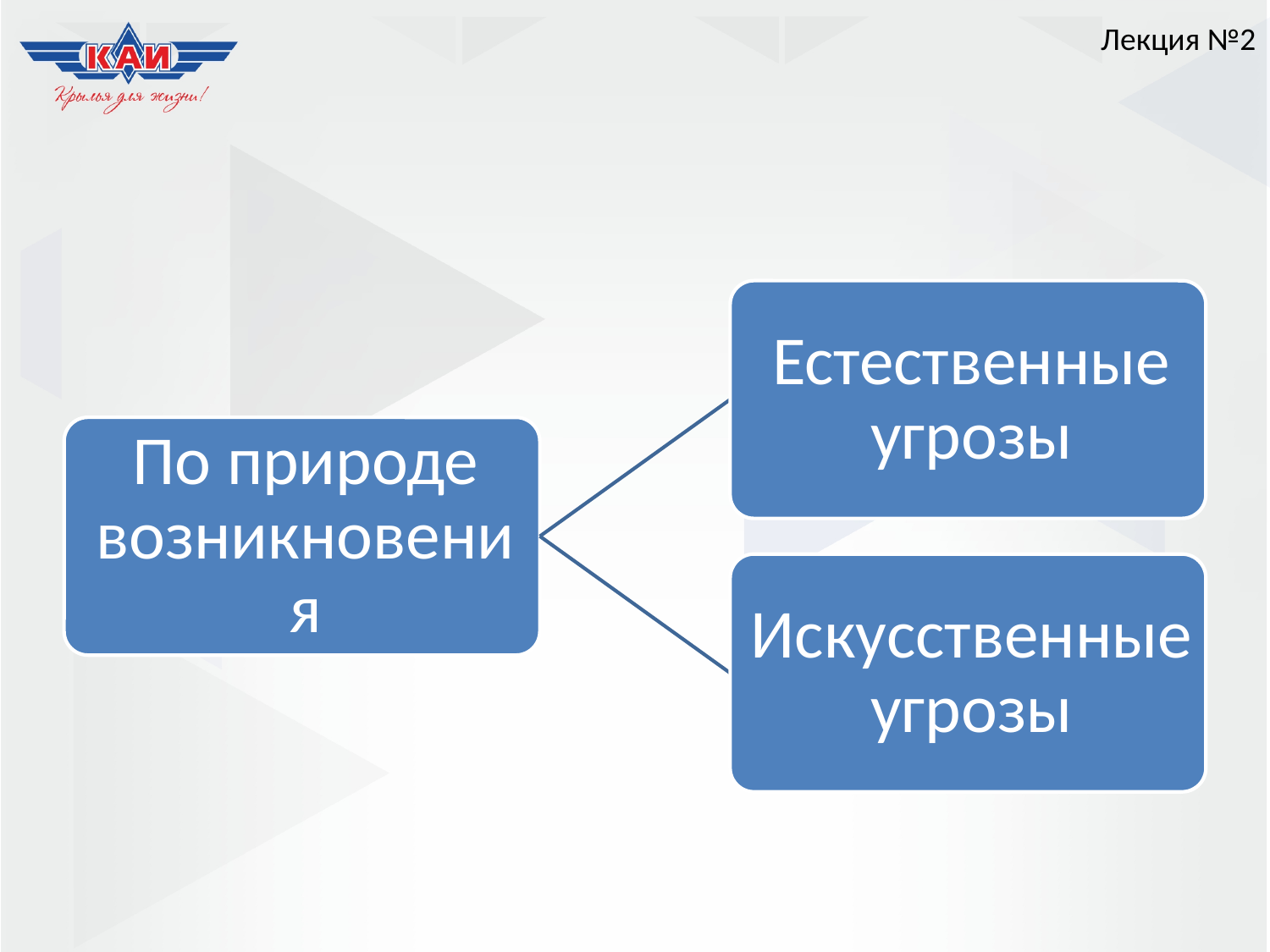

Лекция №2
#
По природе возникновения

Естественные угрозы

Искусственные угрозы